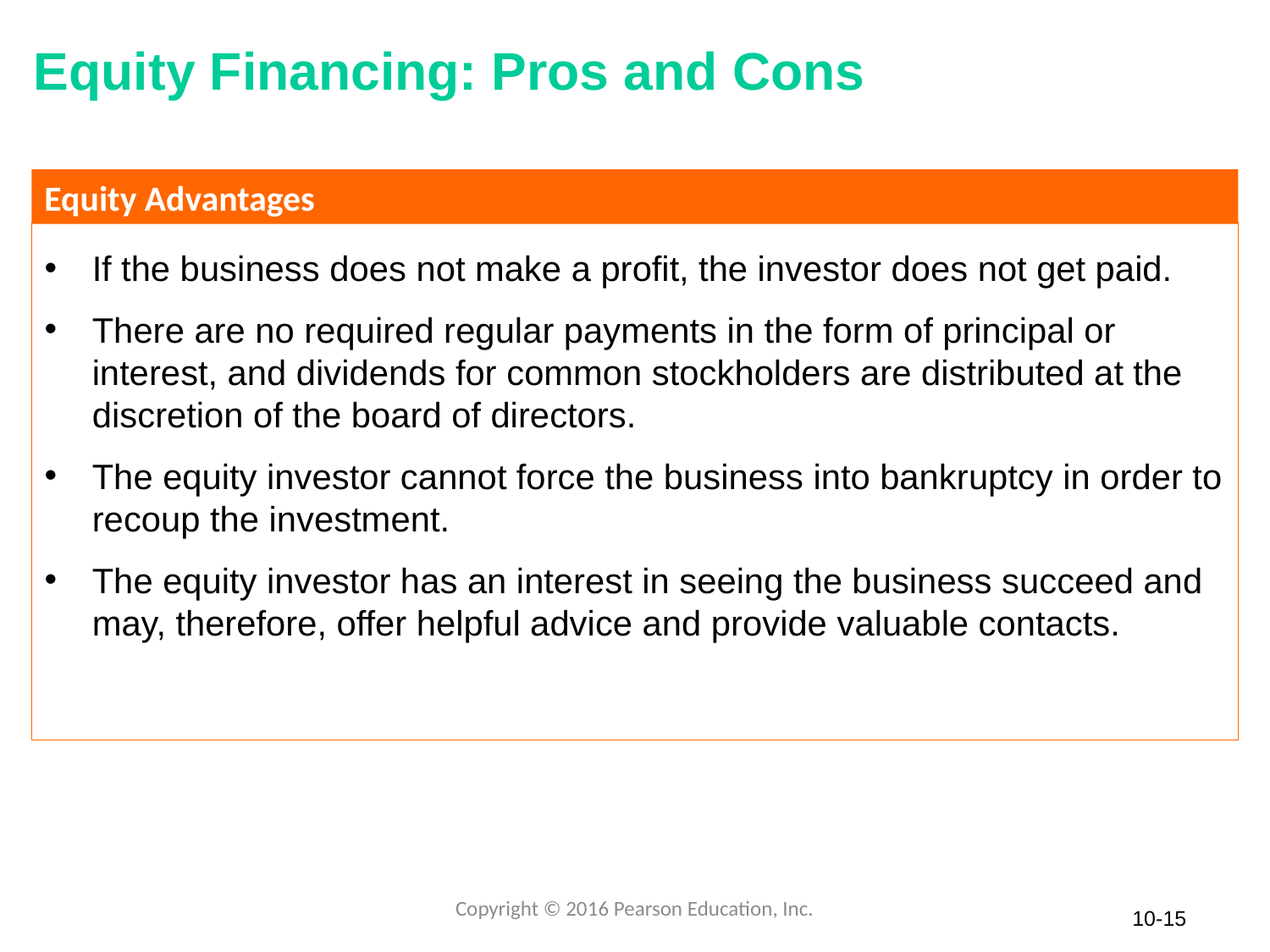

# Equity Financing: Pros and Cons
Equity Advantages

If the business does not make a profit, the investor does not get paid.

There are no required regular payments in the form of principal or interest, and dividends for common stockholders are distributed at the discretion of the board of directors.

The equity investor cannot force the business into bankruptcy in order to recoup the investment.

The equity investor has an interest in seeing the business succeed and may, therefore, offer helpful advice and provide valuable contacts.
Copyright © 2016 Pearson Education, Inc.